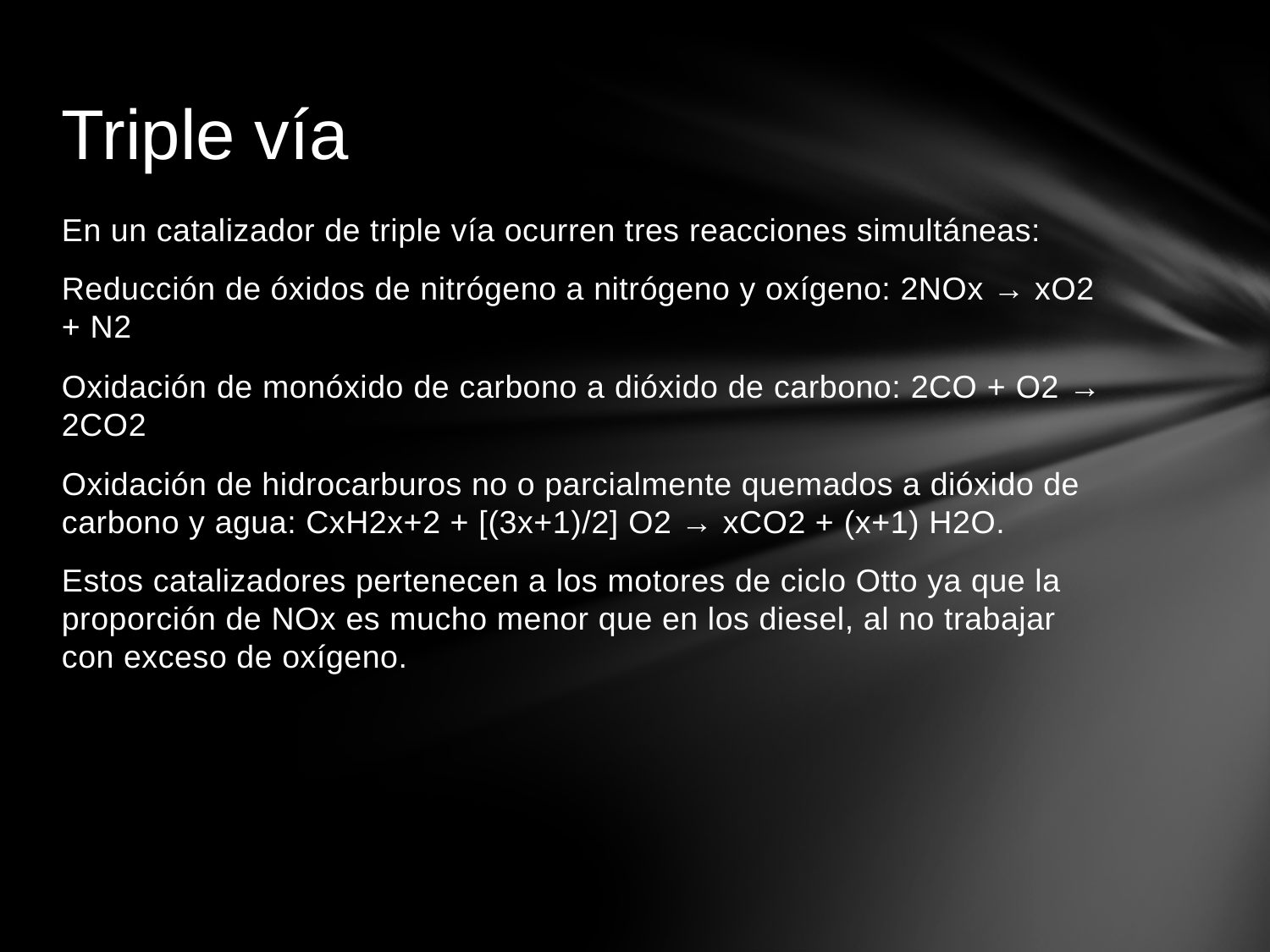

# Triple vía
En un catalizador de triple vía ocurren tres reacciones simultáneas:
Reducción de óxidos de nitrógeno a nitrógeno y oxígeno: 2NOx → xO2 + N2
Oxidación de monóxido de carbono a dióxido de carbono: 2CO + O2 → 2CO2
Oxidación de hidrocarburos no o parcialmente quemados a dióxido de carbono y agua: CxH2x+2 + [(3x+1)/2] O2 → xCO2 + (x+1) H2O.
Estos catalizadores pertenecen a los motores de ciclo Otto ya que la proporción de NOx es mucho menor que en los diesel, al no trabajar con exceso de oxígeno.